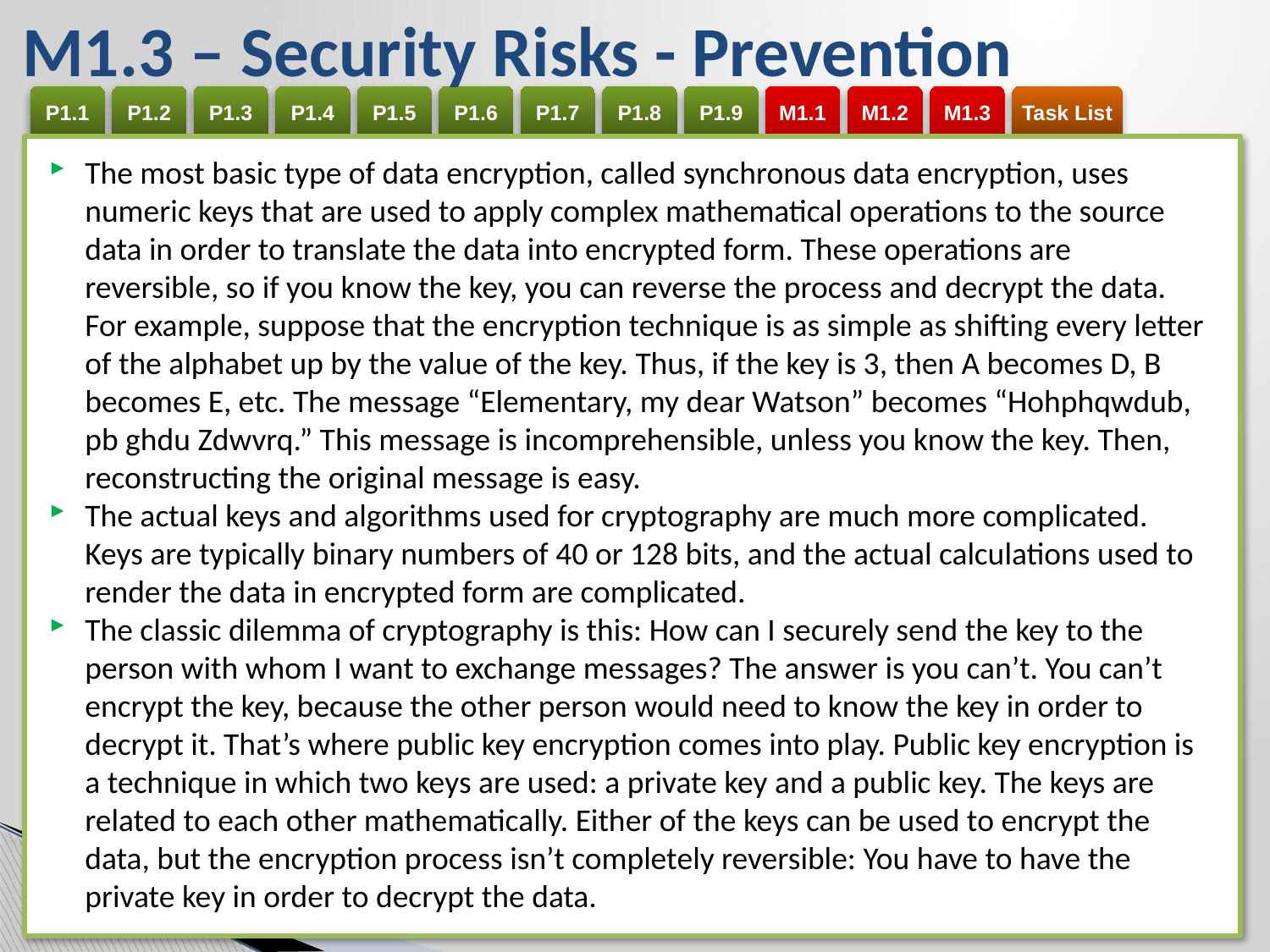

# M1.3 – Security Risks - Prevention
The most basic type of data encryption, called synchronous data encryption, uses numeric keys that are used to apply complex mathematical operations to the source data in order to translate the data into encrypted form. These operations are reversible, so if you know the key, you can reverse the process and decrypt the data. For example, suppose that the encryption technique is as simple as shifting every letter of the alphabet up by the value of the key. Thus, if the key is 3, then A becomes D, B becomes E, etc. The message “Elementary, my dear Watson” becomes “Hohphqwdub, pb ghdu Zdwvrq.” This message is incomprehensible, unless you know the key. Then, reconstructing the original message is easy.
The actual keys and algorithms used for cryptography are much more complicated. Keys are typically binary numbers of 40 or 128 bits, and the actual calculations used to render the data in encrypted form are complicated.
The classic dilemma of cryptography is this: How can I securely send the key to the person with whom I want to exchange messages? The answer is you can’t. You can’t encrypt the key, because the other person would need to know the key in order to decrypt it. That’s where public key encryption comes into play. Public key encryption is a technique in which two keys are used: a private key and a public key. The keys are related to each other mathematically. Either of the keys can be used to encrypt the data, but the encryption process isn’t completely reversible: You have to have the private key in order to decrypt the data.